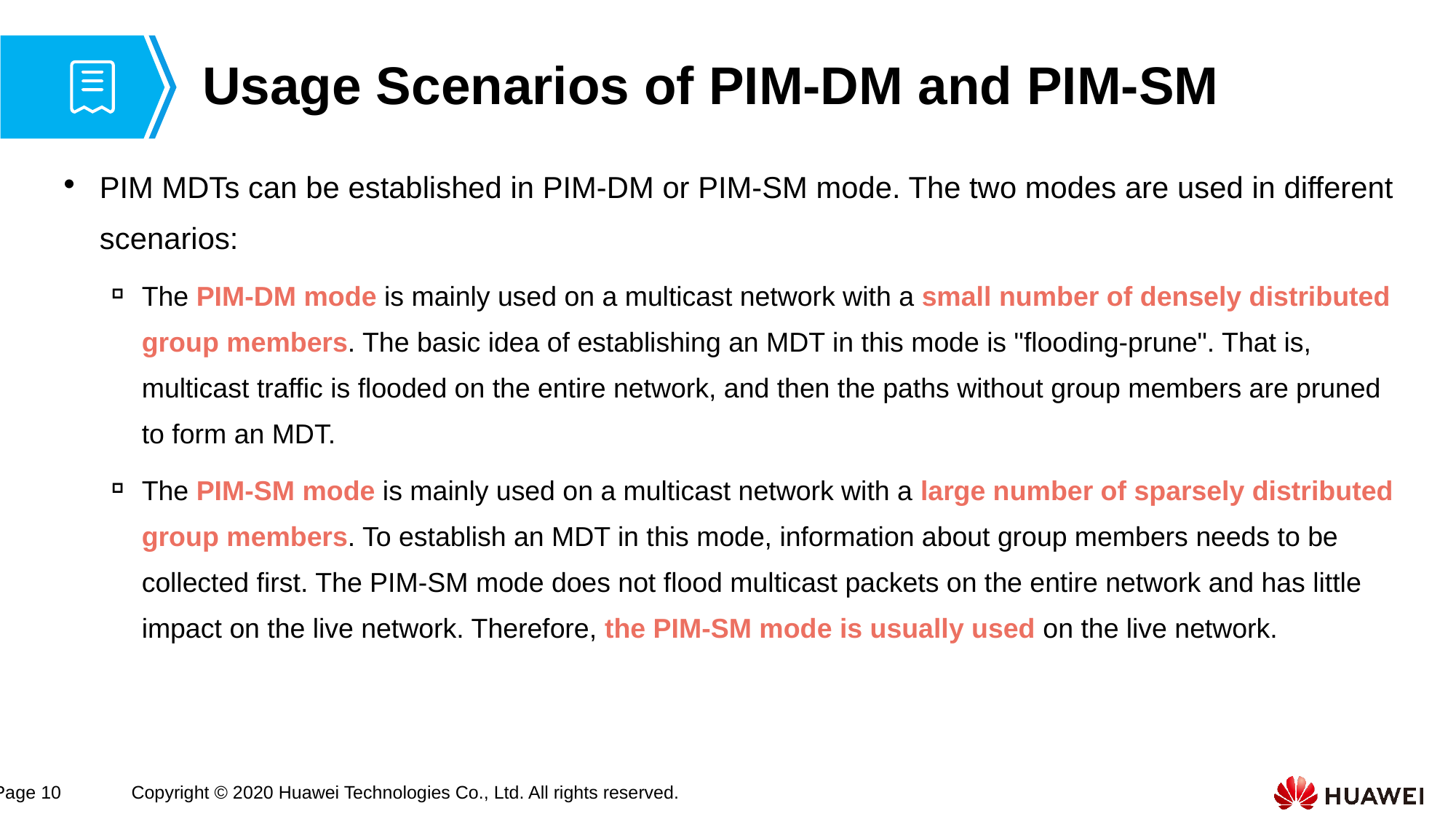

# Usage Scenarios of PIM-DM and PIM-SM
PIM MDTs can be established in PIM-DM or PIM-SM mode. The two modes are used in different scenarios:
The PIM-DM mode is mainly used on a multicast network with a small number of densely distributed group members. The basic idea of establishing an MDT in this mode is "flooding-prune". That is, multicast traffic is flooded on the entire network, and then the paths without group members are pruned to form an MDT.
The PIM-SM mode is mainly used on a multicast network with a large number of sparsely distributed group members. To establish an MDT in this mode, information about group members needs to be collected first. The PIM-SM mode does not flood multicast packets on the entire network and has little impact on the live network. Therefore, the PIM-SM mode is usually used on the live network.